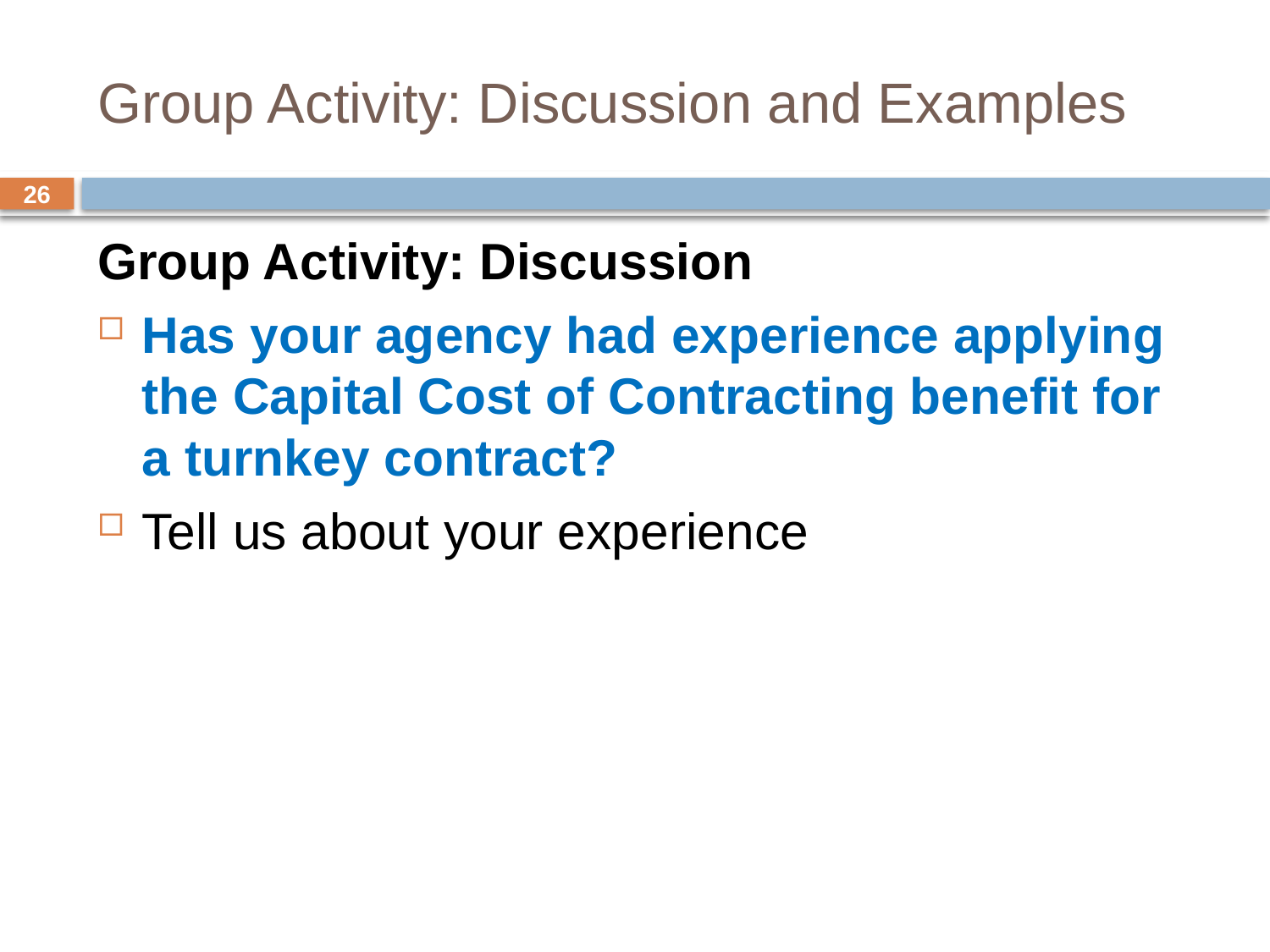

# Group Activity: Discussion and Examples
26
Group Activity: Discussion
Has your agency had experience applying the Capital Cost of Contracting benefit for a turnkey contract?
Tell us about your experience